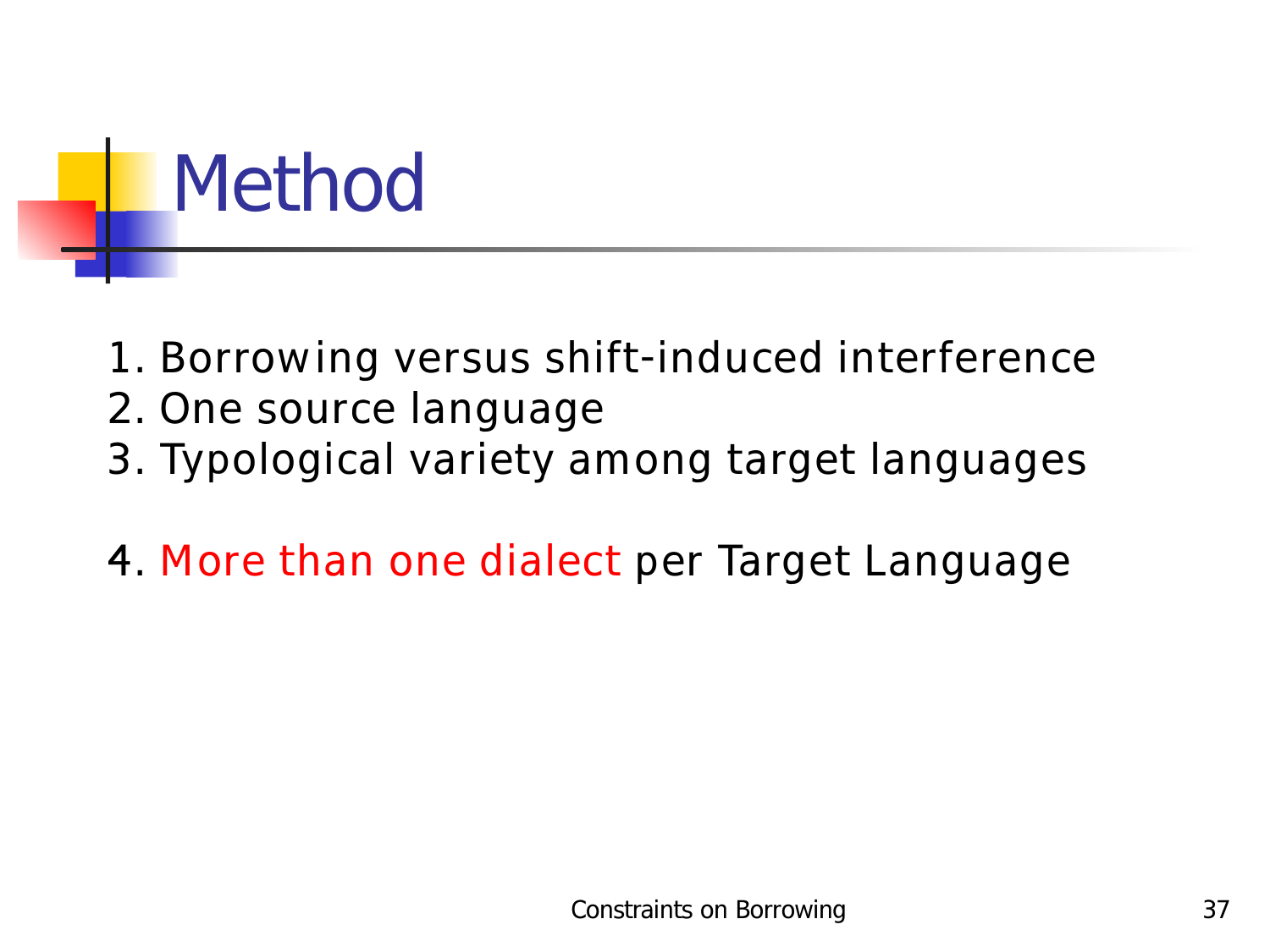

# Method
1. Borrowing versus shift-induced interference
2. One source language
3. Typological variety among target languages

4. More than one dialect per Target Language
Constraints on Borrowing
37